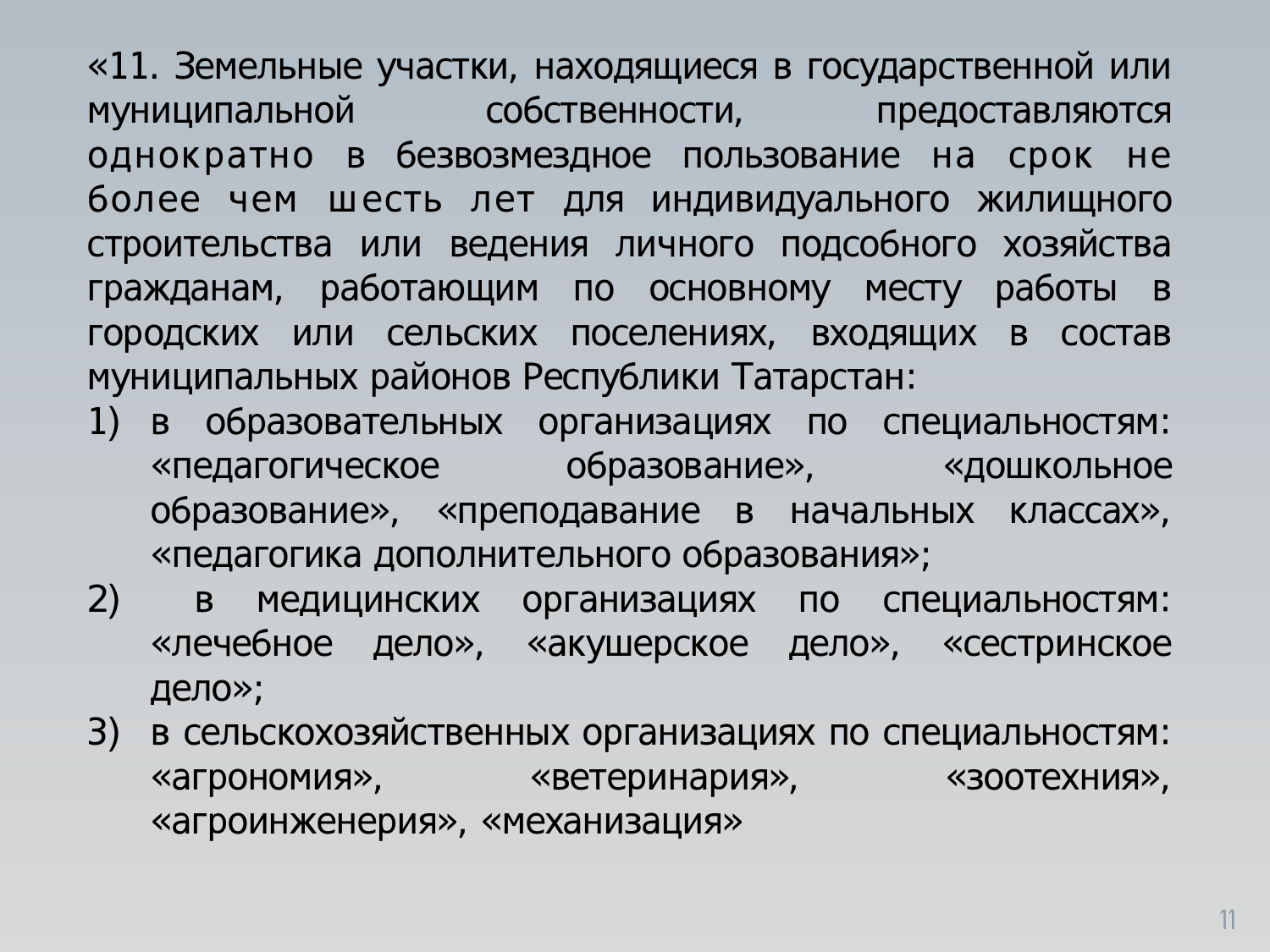

«11. Земельные участки, находящиеся в государственной или муниципальной собственности, предоставляются однократно в безвозмездное пользование на срок не более чем шесть лет для индивидуального жилищного строительства или ведения личного подсобного хозяйства гражданам, работающим по основному месту работы в городских или сельских поселениях, входящих в состав муниципальных районов Республики Татарстан:
в образовательных организациях по специальностям: «педагогическое образование», «дошкольное образование», «преподавание в начальных классах», «педагогика дополнительного образования»;
 в медицинских организациях по специальностям: «лечебное дело», «акушерское дело», «сестринское дело»;
в сельскохозяйственных организациях по специальностям: «агрономия», «ветеринария», «зоотехния», «агроинженерия», «механизация»

11